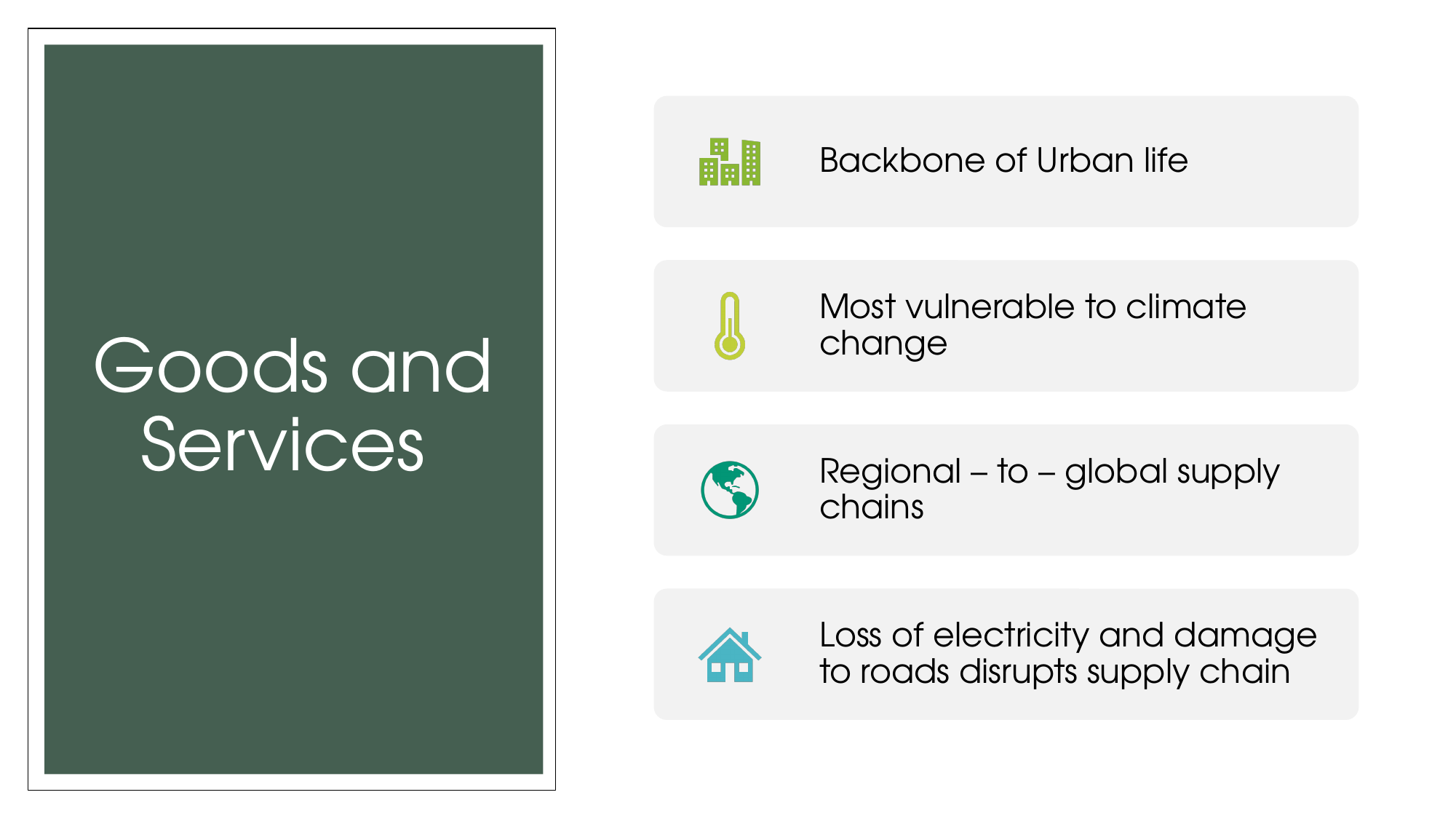

# Goods and Services
Backbone of Urban life
Most vulnerable to climate change
Regional – to – global supply chains
Loss of electricity and damage to roads disrupts supply chain